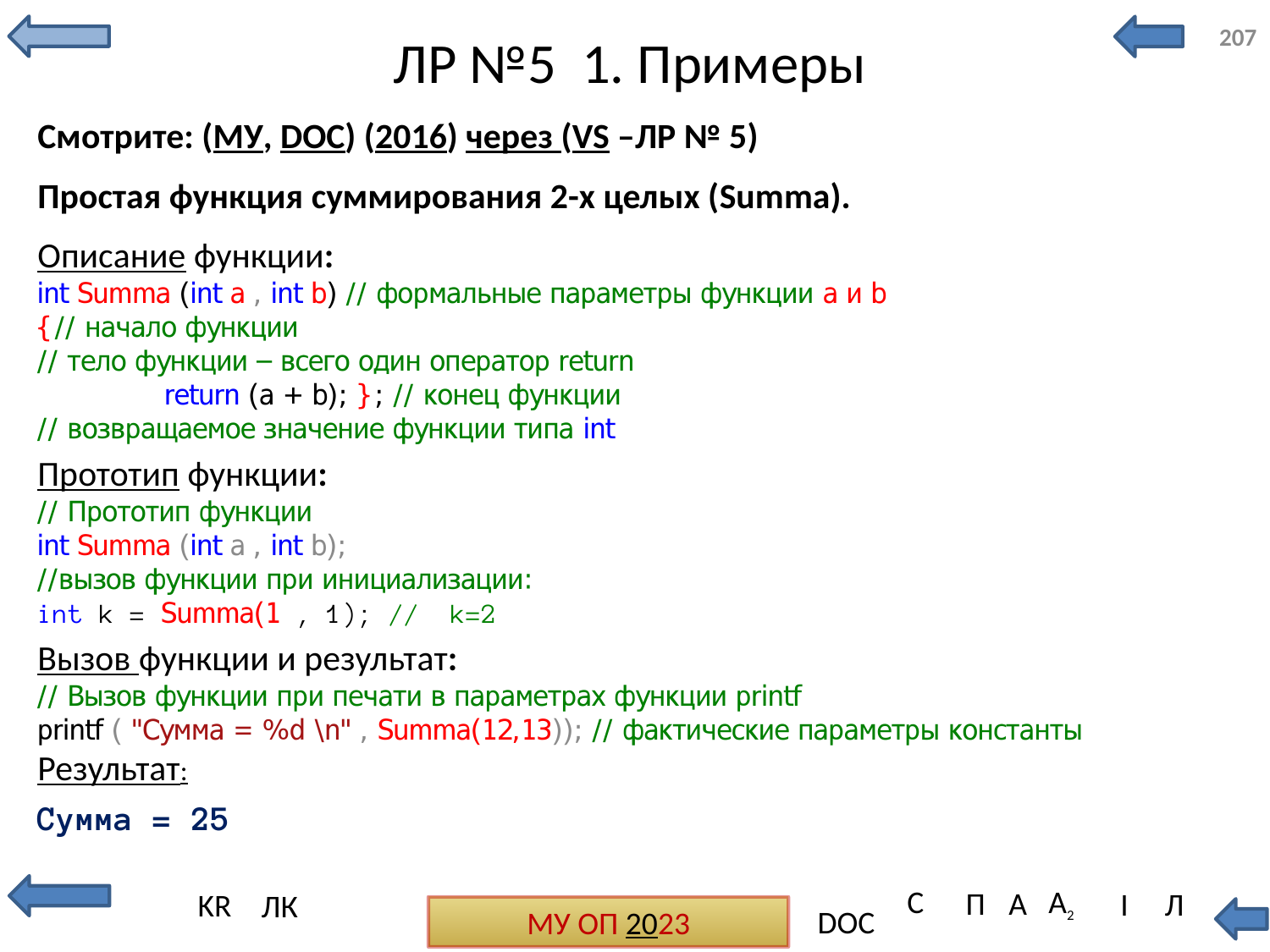

207
# ЛР №5  1. Примеры
Смотрите: (МУ, DOC) (2016) через (VS –ЛР № 5)
Простая функция суммирования 2-х целых (Summa).
Описание функции:
int Summa (int a , int b) // формальные параметры функции а и b
{// начало функции
// тело функции – всего один оператор return
	return (a + b); }; // конец функции
// возвращаемое значение функции типа int
Прототип функции:
// Прототип функции
int Summa (int a , int b);
//вызов функции при инициализации:
int k = Summa(1 , 1); //  k=2
Вызов функции и результат:
// Вызов функции при печати в параметрах функции printf
printf ( "Сумма = %d \n" , Summa(12,13)); // фактические параметры константы
Результат:
Сумма = 25